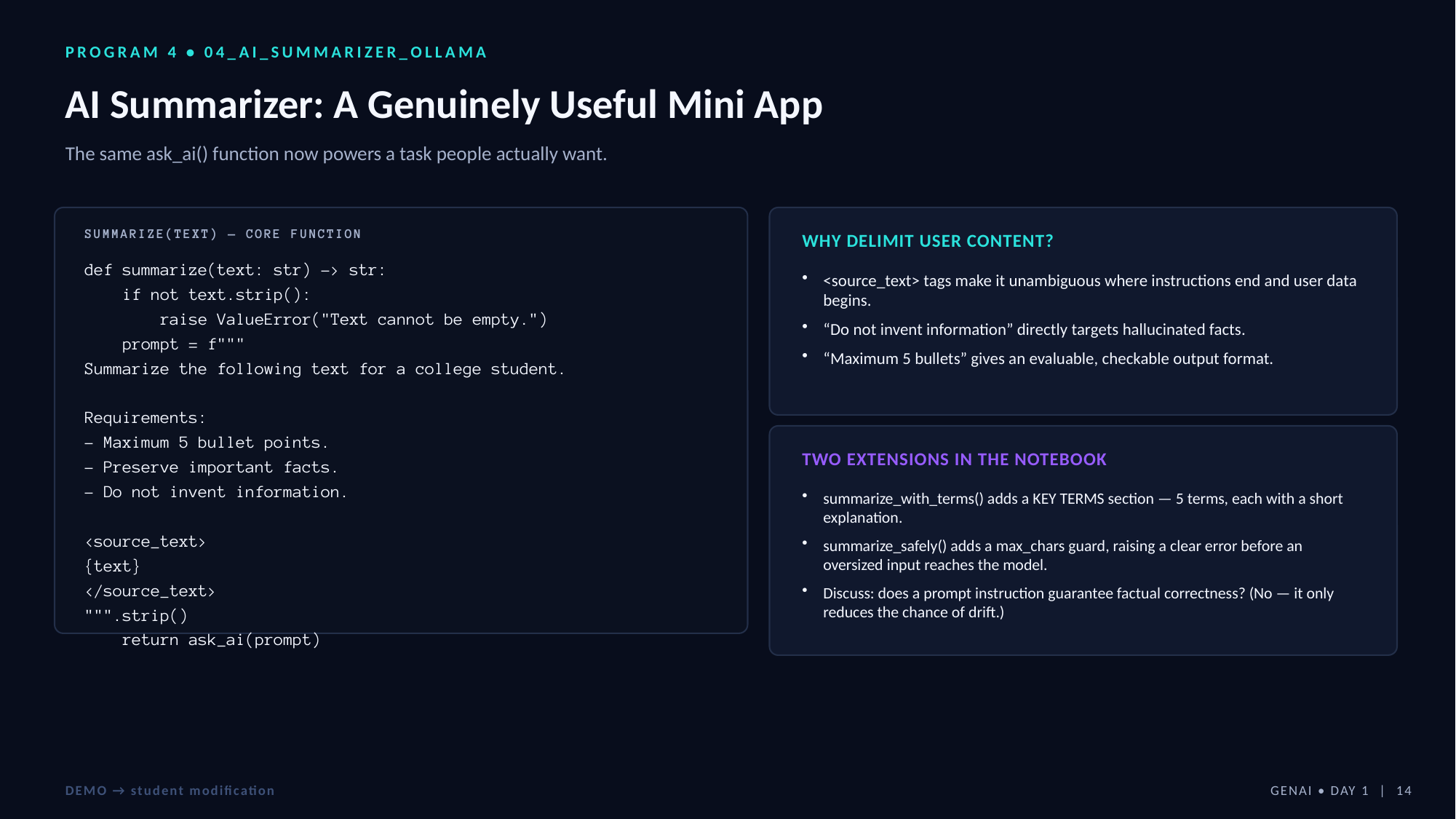

PROGRAM 4 • 04_AI_SUMMARIZER_OLLAMA
AI Summarizer: A Genuinely Useful Mini App
The same ask_ai() function now powers a task people actually want.

SUMMARIZE(TEXT) — CORE FUNCTION
WHY DELIMIT USER CONTENT?
def summarize(text: str) -> str:
    if not text.strip():
        raise ValueError("Text cannot be empty.")
    prompt = f"""
Summarize the following text for a college student.

Requirements:
- Maximum 5 bullet points.
- Preserve important facts.
- Do not invent information.

<source_text>
{text}
</source_text>
""".strip()
    return ask_ai(prompt)
<source_text> tags make it unambiguous where instructions end and user data begins.
“Do not invent information” directly targets hallucinated facts.
“Maximum 5 bullets” gives an evaluable, checkable output format.

TWO EXTENSIONS IN THE NOTEBOOK
summarize_with_terms() adds a KEY TERMS section — 5 terms, each with a short explanation.
summarize_safely() adds a max_chars guard, raising a clear error before an oversized input reaches the model.
Discuss: does a prompt instruction guarantee factual correctness? (No — it only reduces the chance of drift.)
DEMO → student modification
GENAI • DAY 1  |  14